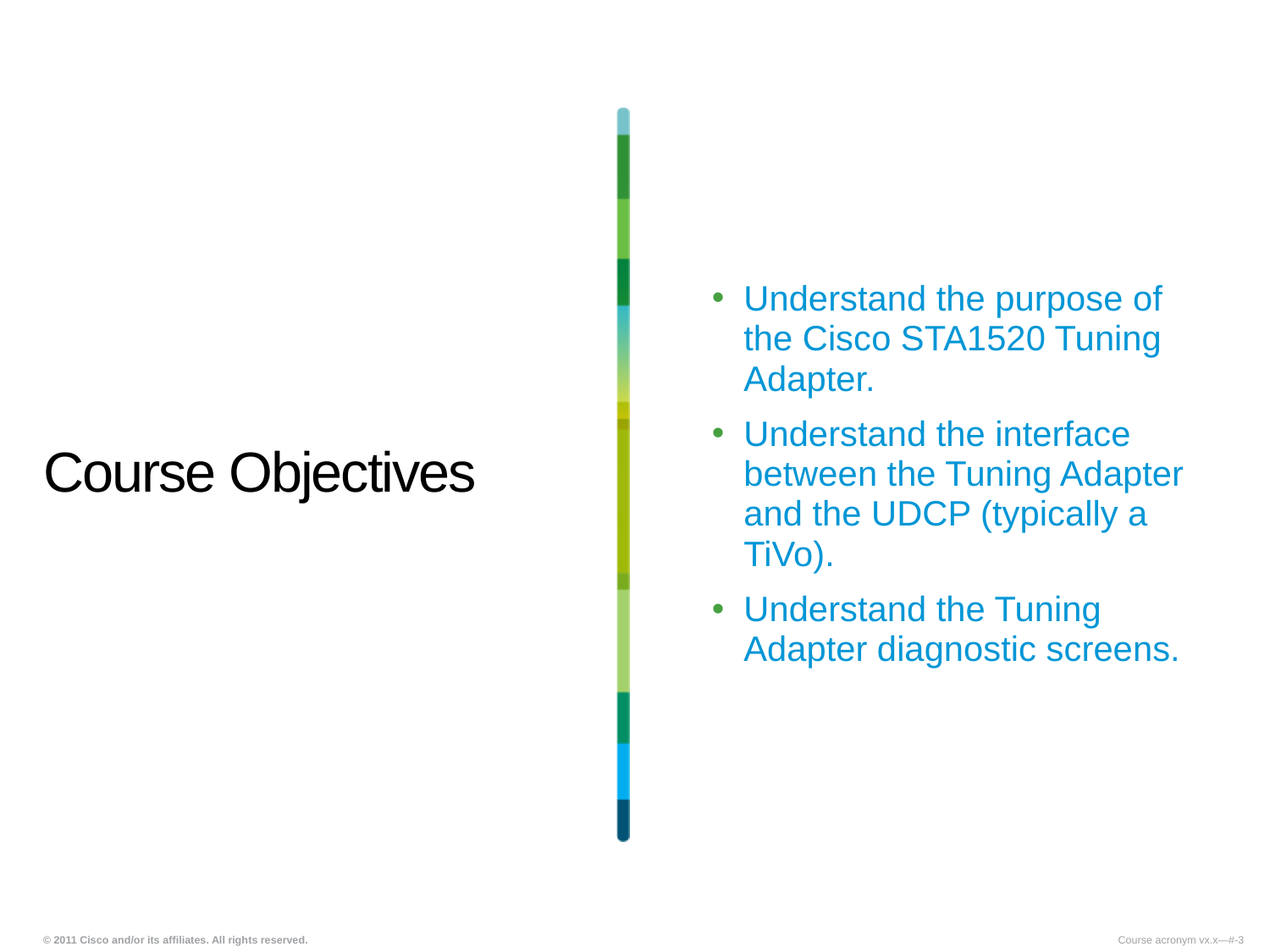

Understand the purpose of the Cisco STA1520 Tuning Adapter.
Understand the interface between the Tuning Adapter and the UDCP (typically a TiVo).
Understand the Tuning Adapter diagnostic screens.
# Course Objectives